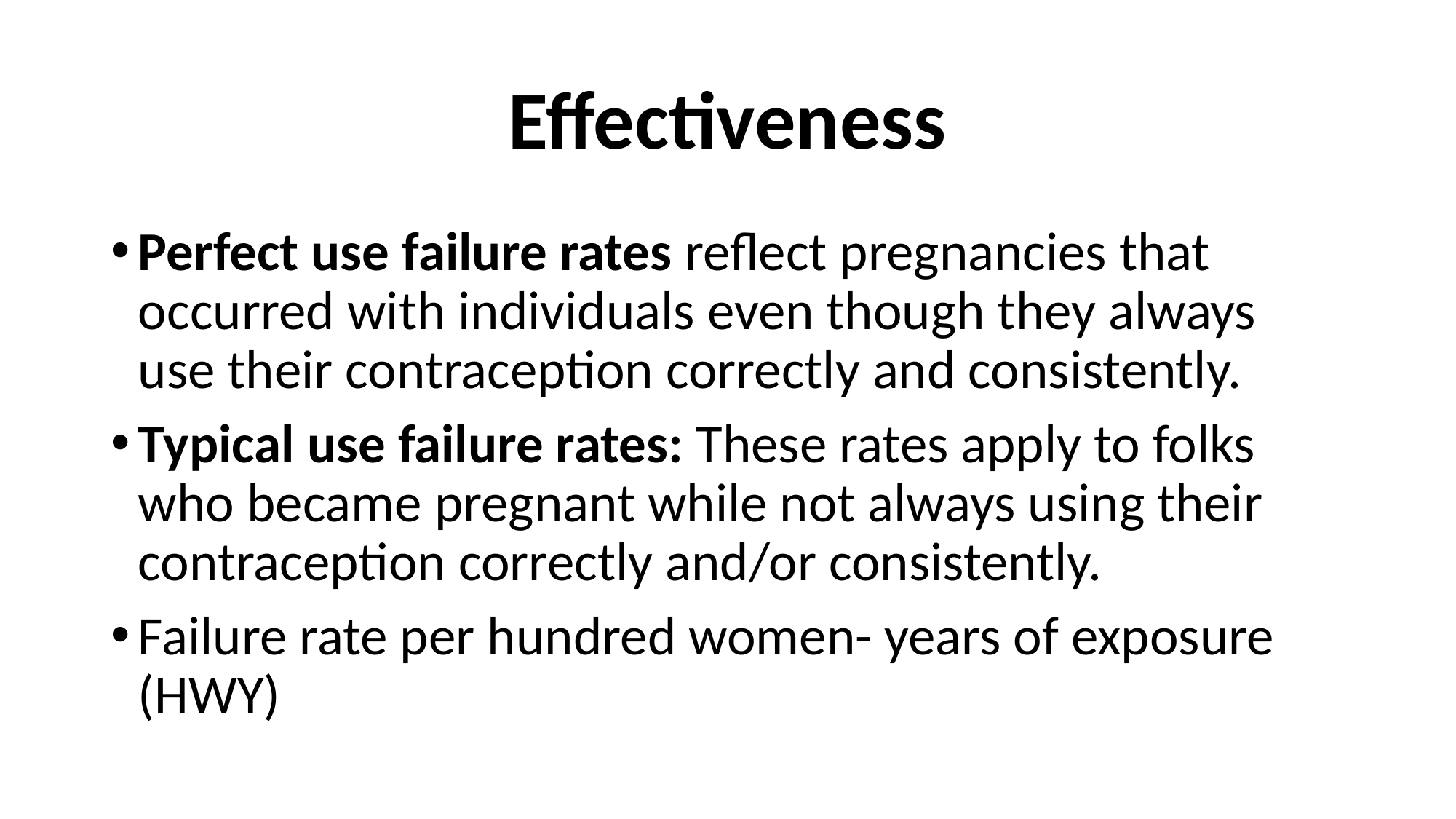

# Effectiveness
Perfect use failure rates reflect pregnancies that occurred with individuals even though they always use their contraception correctly and consistently.
Typical use failure rates: These rates apply to folks who became pregnant while not always using their contraception correctly and/or consistently.
Failure rate per hundred women- years of exposure (HWY)